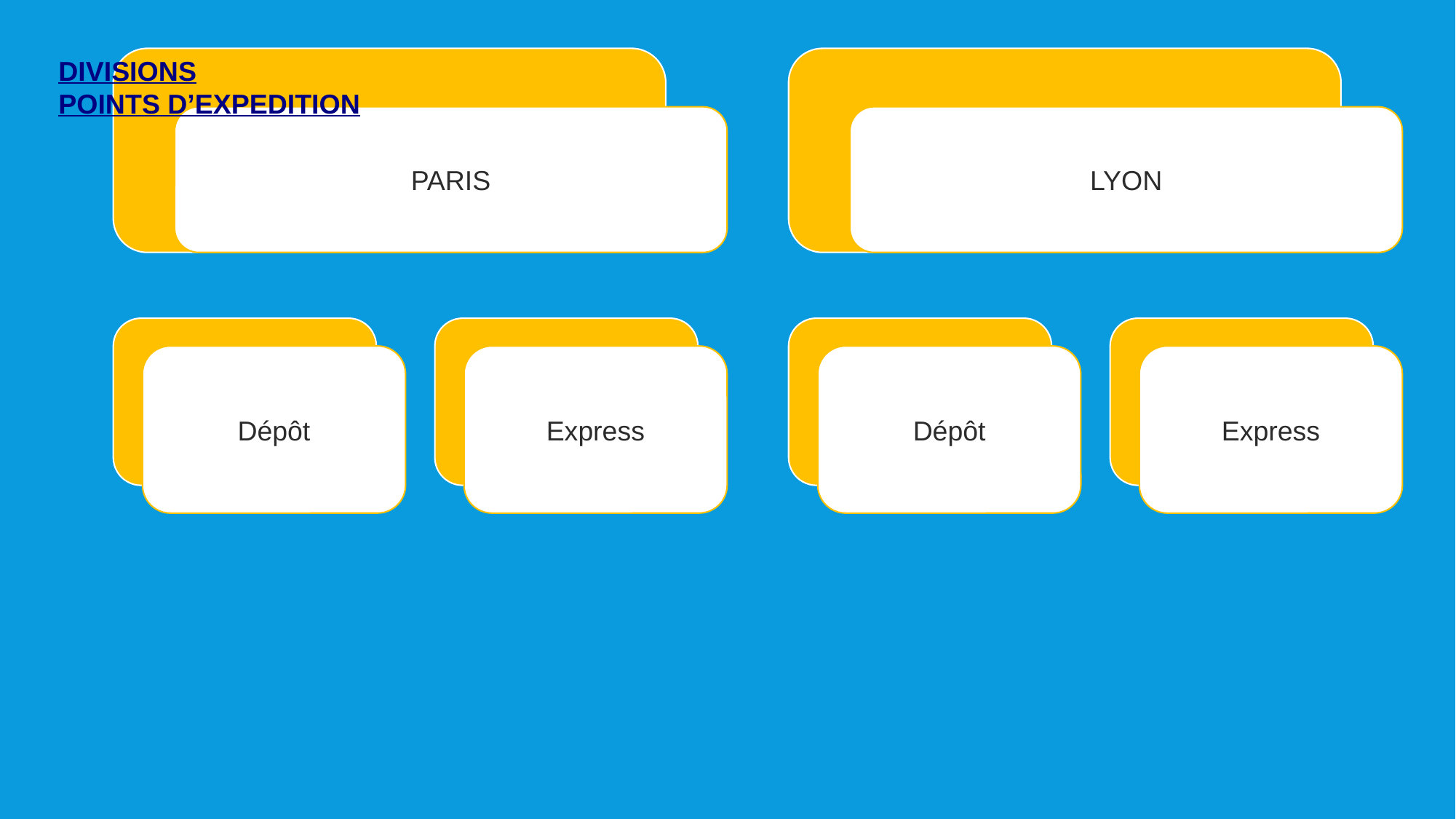

DIVISIONS
POINTS D’EXPEDITION
PARIS
LYON
Dépôt
Dépôt
Express
Express